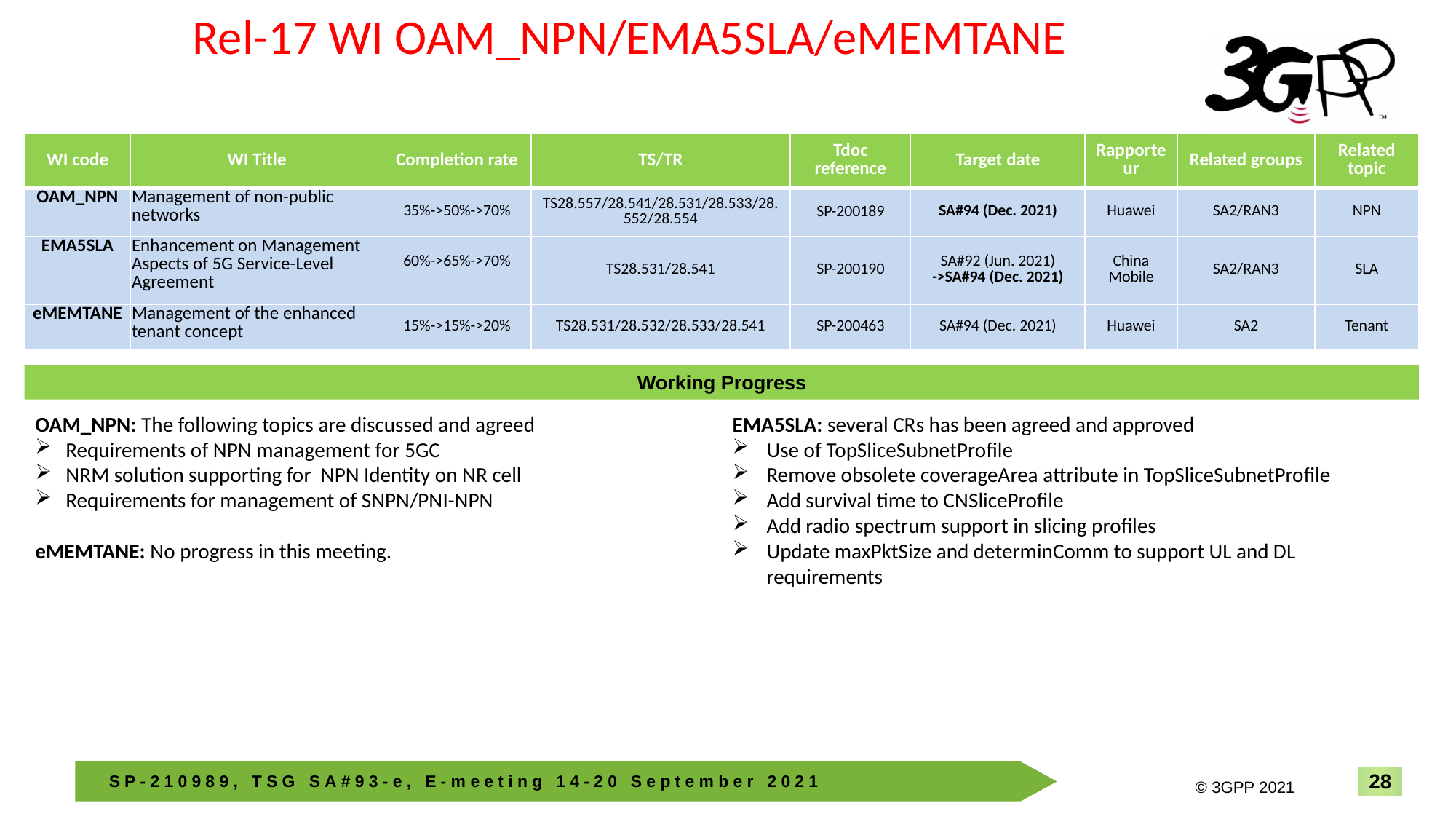

Rel-17 WI OAM_NPN/EMA5SLA/eMEMTANE
| WI code | WI Title | Completion rate | TS/TR | Tdoc reference | Target date | Rapporteur | Related groups | Related topic |
| --- | --- | --- | --- | --- | --- | --- | --- | --- |
| OAM\_NPN | Management of non-public networks | 35%->50%->70% | TS28.557/28.541/28.531/28.533/28.552/28.554 | SP-200189 | SA#94 (Dec. 2021) | Huawei | SA2/RAN3 | NPN |
| EMA5SLA | Enhancement on Management Aspects of 5G Service-Level Agreement | 60%->65%->70% | TS28.531/28.541 | SP-200190 | SA#92 (Jun. 2021) ->SA#94 (Dec. 2021) | China Mobile | SA2/RAN3 | SLA |
| eMEMTANE | Management of the enhanced tenant concept | 15%->15%->20% | TS28.531/28.532/28.533/28.541 | SP-200463 | SA#94 (Dec. 2021) | Huawei | SA2 | Tenant |
Working Progress
OAM_NPN: The following topics are discussed and agreed
 Requirements of NPN management for 5GC
 NRM solution supporting for  NPN Identity on NR cell
 Requirements for management of SNPN/PNI-NPN

eMEMTANE: No progress in this meeting.
EMA5SLA: several CRs has been agreed and approved
Use of TopSliceSubnetProfile
Remove obsolete coverageArea attribute in TopSliceSubnetProfile
Add survival time to CNSliceProfile
Add radio spectrum support in slicing profiles
Update maxPktSize and determinComm to support UL and DL requirements